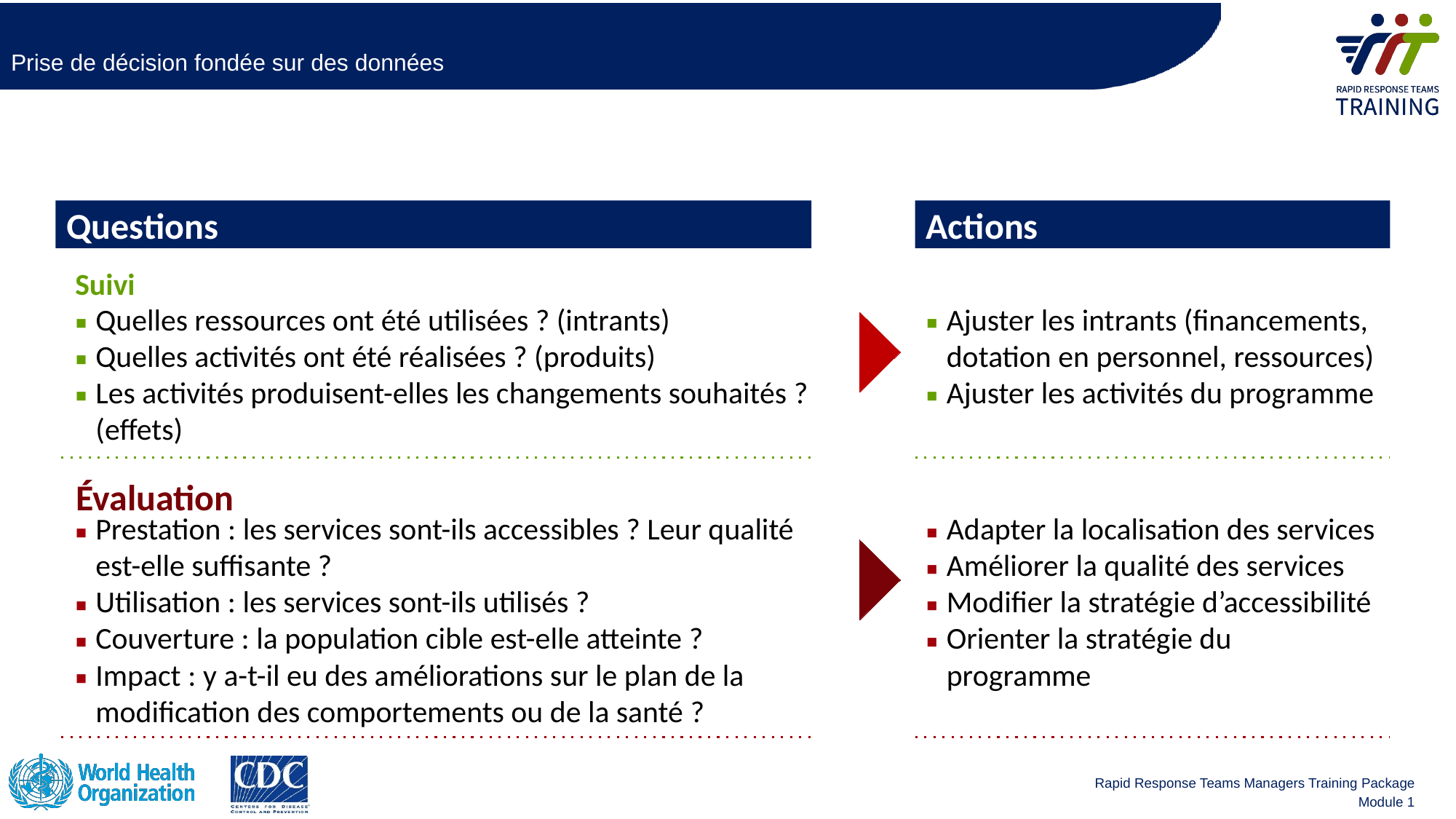

# Prise de décision fondée sur des données
Questions
Actions
Suivi
Quelles ressources ont été utilisées ? (intrants)
Quelles activités ont été réalisées ? (produits)
Les activités produisent-elles les changements souhaités ? (effets)

Ajuster les intrants (financements, dotation en personnel, ressources)
Ajuster les activités du programme

Évaluation
Adapter la localisation des services
Améliorer la qualité des services
Modifier la stratégie d’accessibilité
Orienter la stratégie du programme
Prestation : les services sont-ils accessibles ? Leur qualité est-elle suffisante ?
Utilisation : les services sont-ils utilisés ?
Couverture : la population cible est-elle atteinte ?
Impact : y a-t-il eu des améliorations sur le plan de la modification des comportements ou de la santé ?